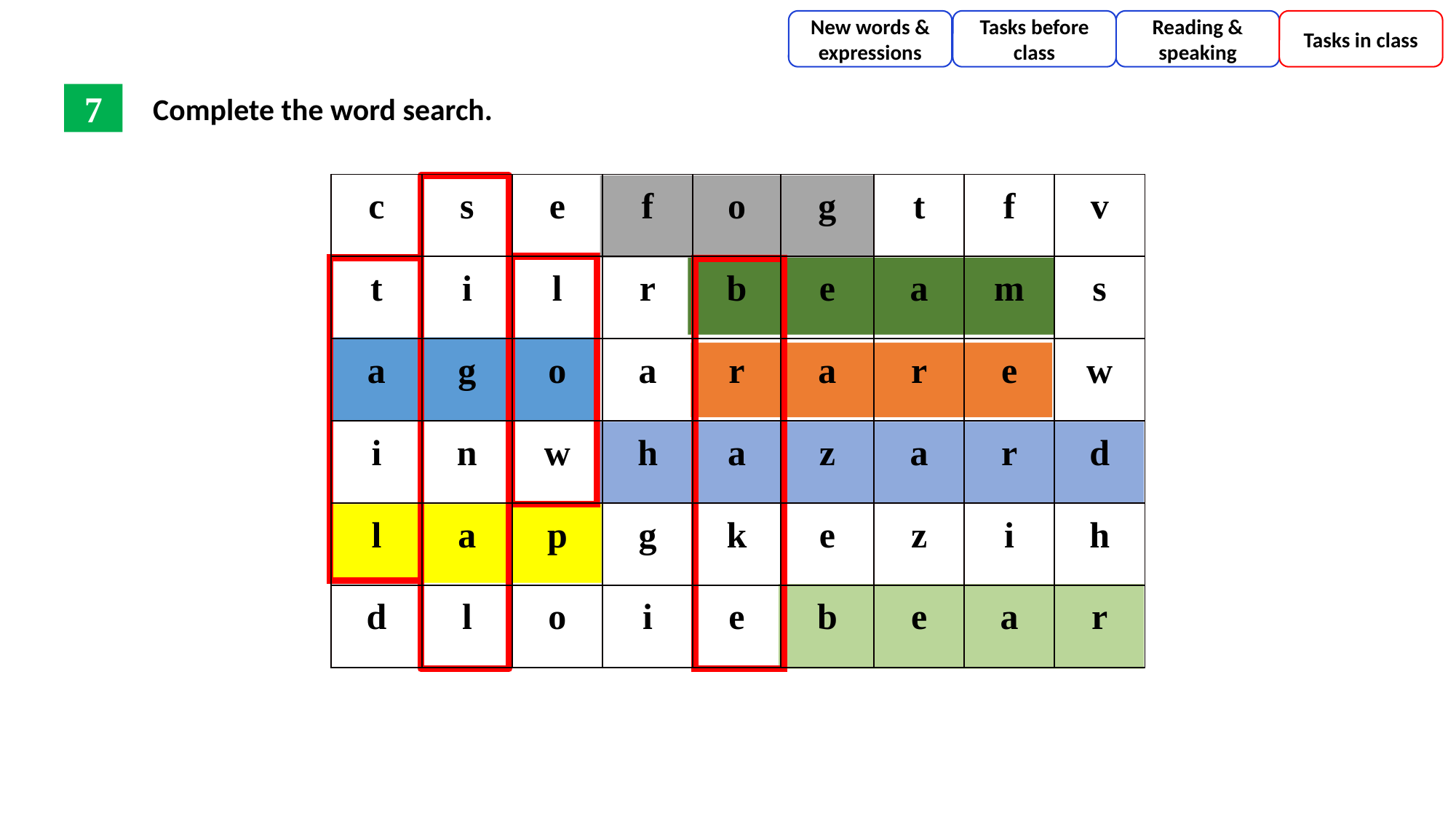

New words & expressions
Tasks before class
Reading & speaking
Tasks in class
Complete the word search.
7
| c | s | e | f | o | g | t | f | v |
| --- | --- | --- | --- | --- | --- | --- | --- | --- |
| t | i | l | r | b | e | a | m | s |
| a | g | o | a | r | a | r | e | w |
| i | n | w | h | a | z | a | r | d |
| l | a | p | g | k | e | z | i | h |
| d | l | o | i | e | b | e | a | r |